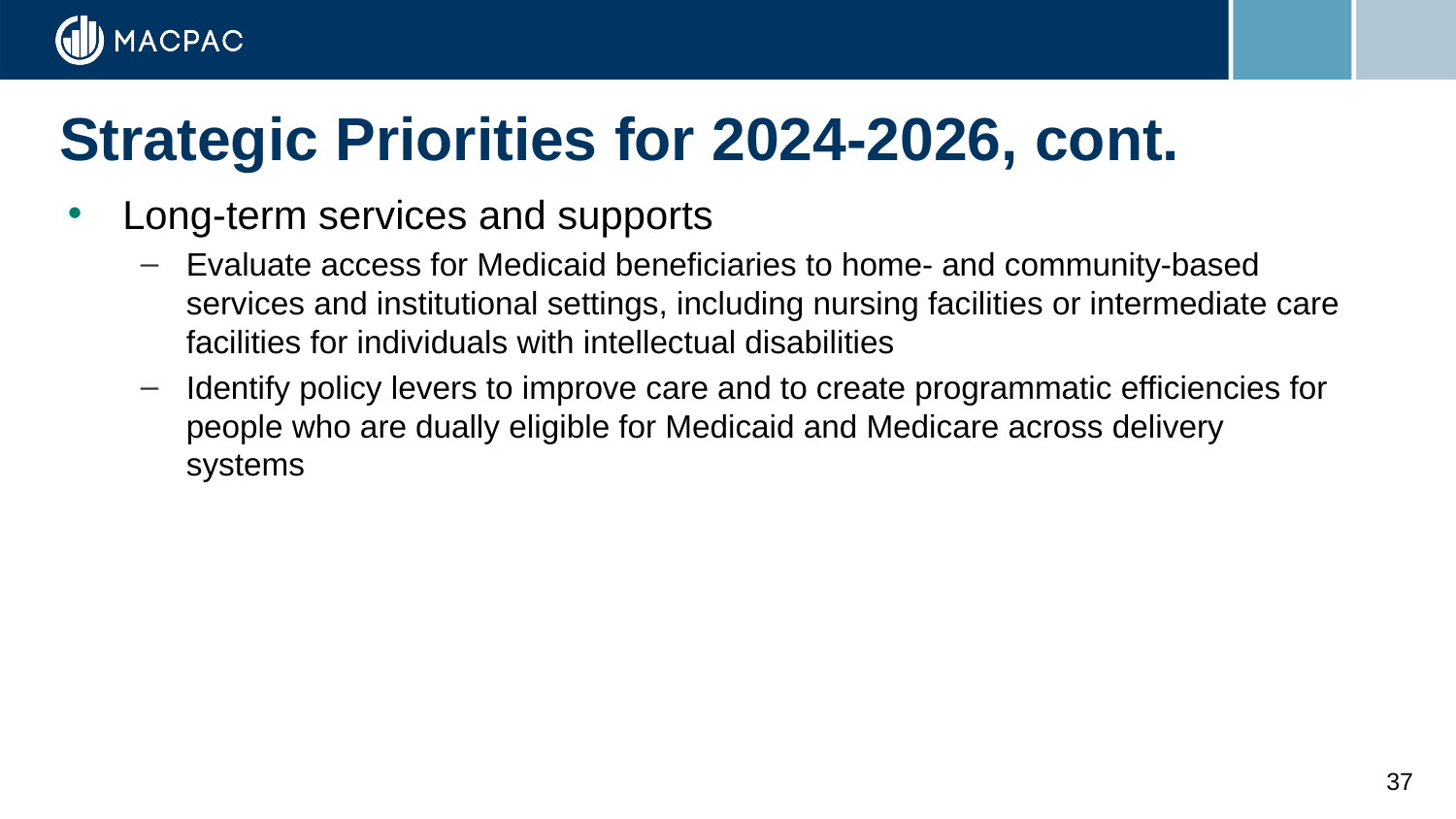

# Strategic Priorities for 2024-2026, cont.
Long-term services and supports
Evaluate access for Medicaid beneficiaries to home- and community-based services and institutional settings, including nursing facilities or intermediate care facilities for individuals with intellectual disabilities
Identify policy levers to improve care and to create programmatic efficiencies for people who are dually eligible for Medicaid and Medicare across delivery systems

37